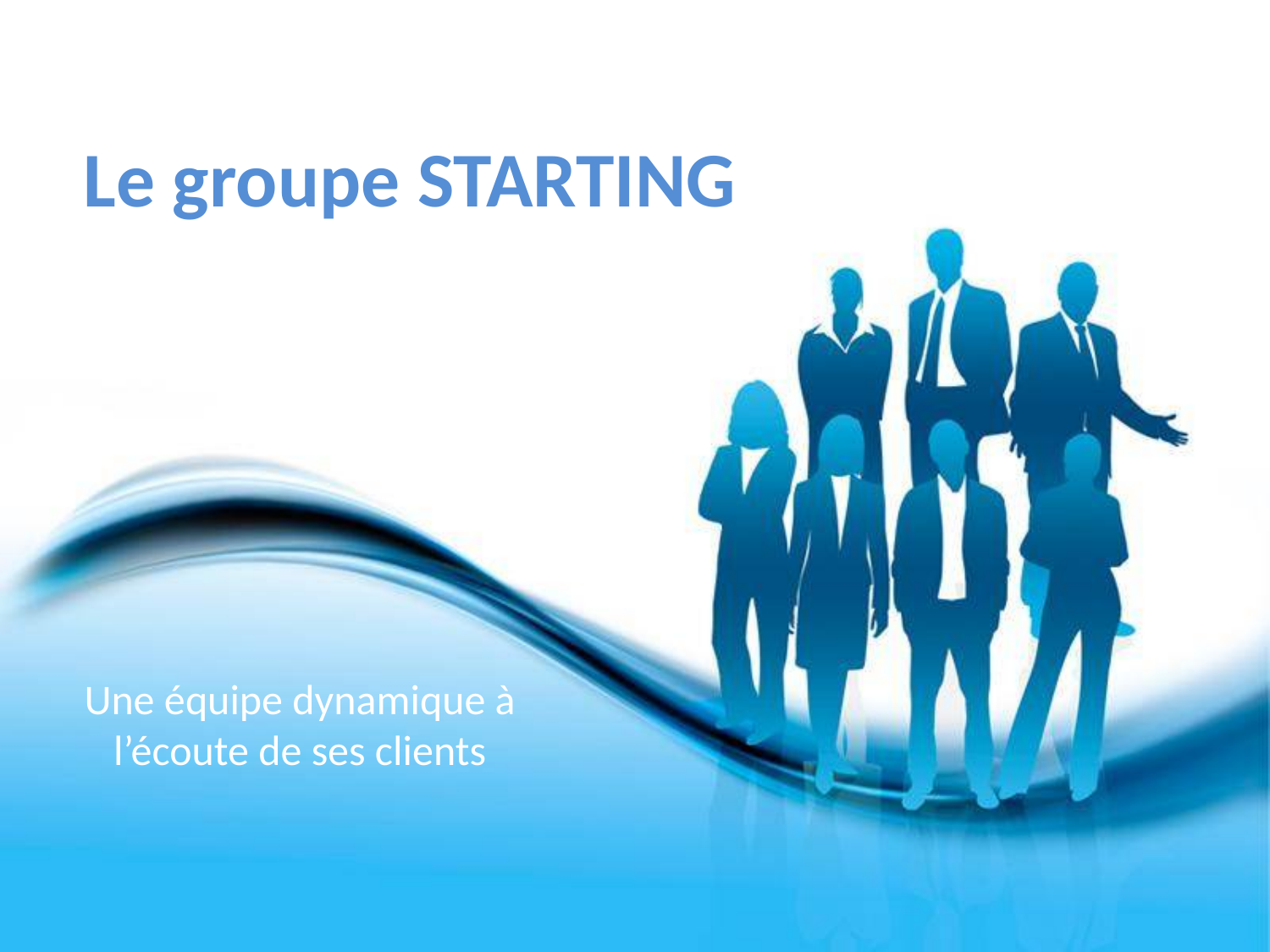

# Le groupe STARTING
Une équipe dynamique à l’écoute de ses clients